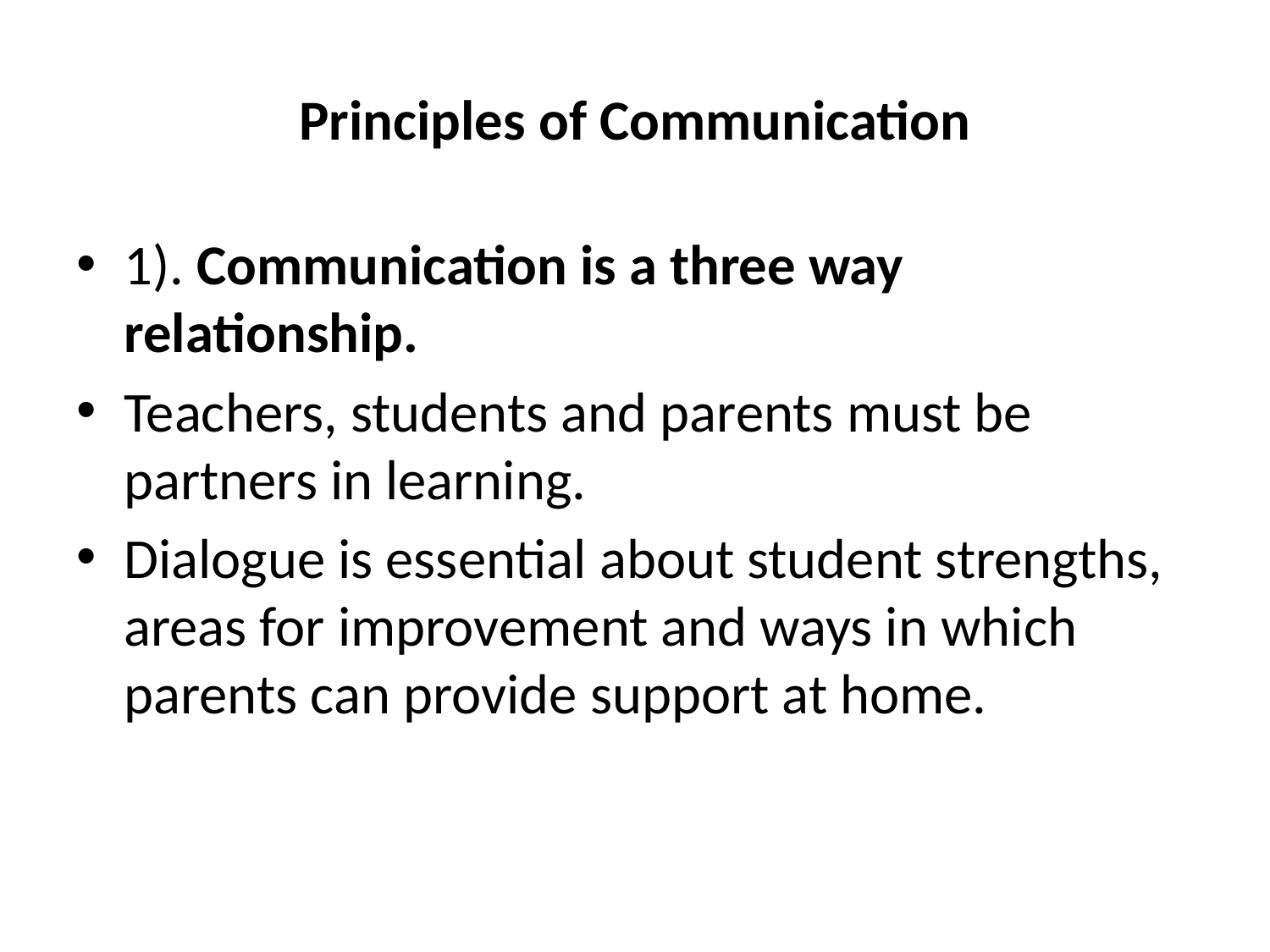

# Principles of Communication
1). Communication is a three way relationship.
Teachers, students and parents must be partners in learning.
Dialogue is essential about student strengths, areas for improvement and ways in which parents can provide support at home.